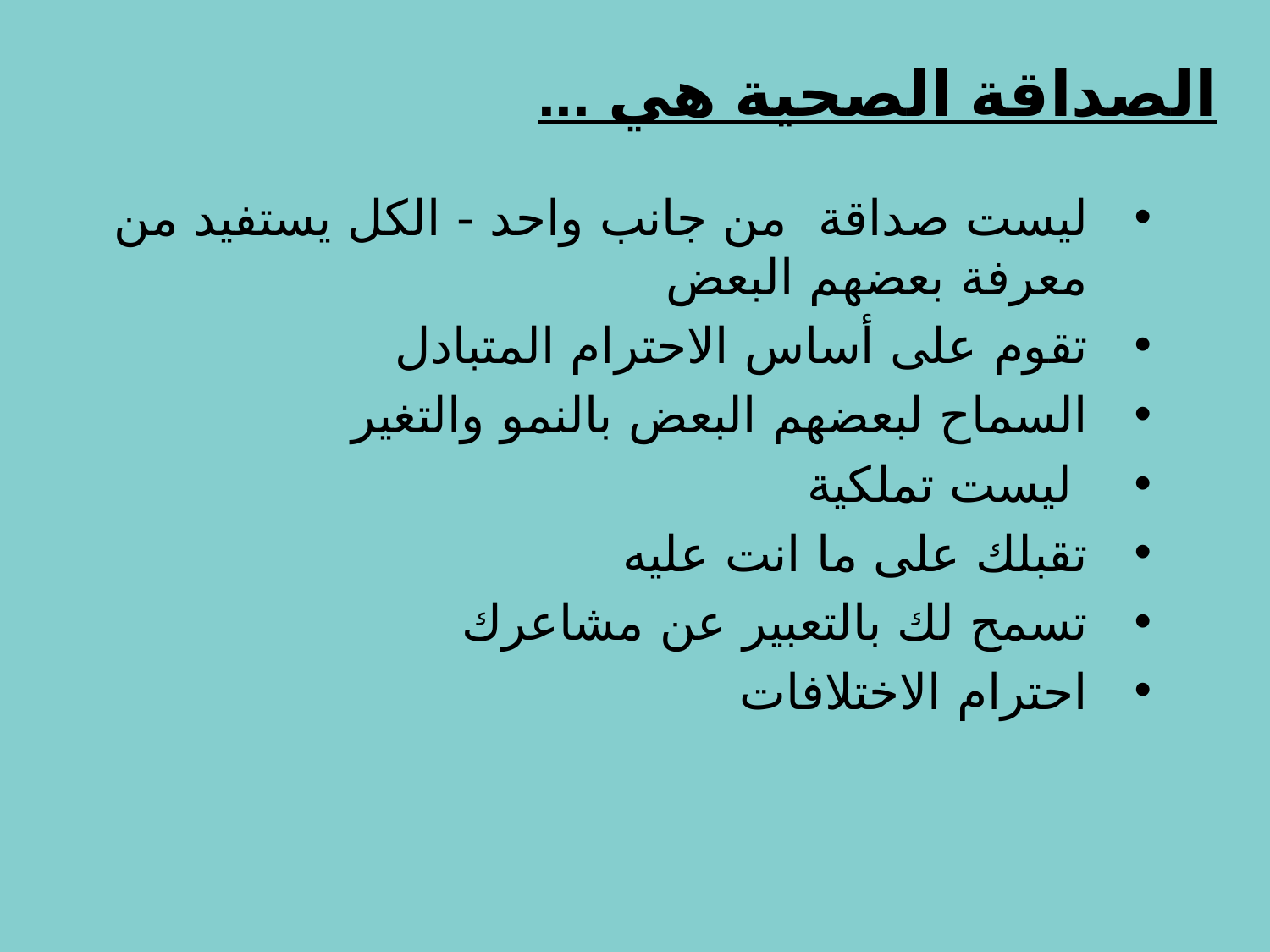

# الصداقة الصحية هي ...
ليست صداقة  من جانب واحد - الكل يستفيد من معرفة بعضهم البعض
تقوم على أساس الاحترام المتبادل
السماح لبعضهم البعض بالنمو والتغير
 ليست تملكية
تقبلك على ما انت عليه
تسمح لك بالتعبير عن مشاعرك
احترام الاختلافات